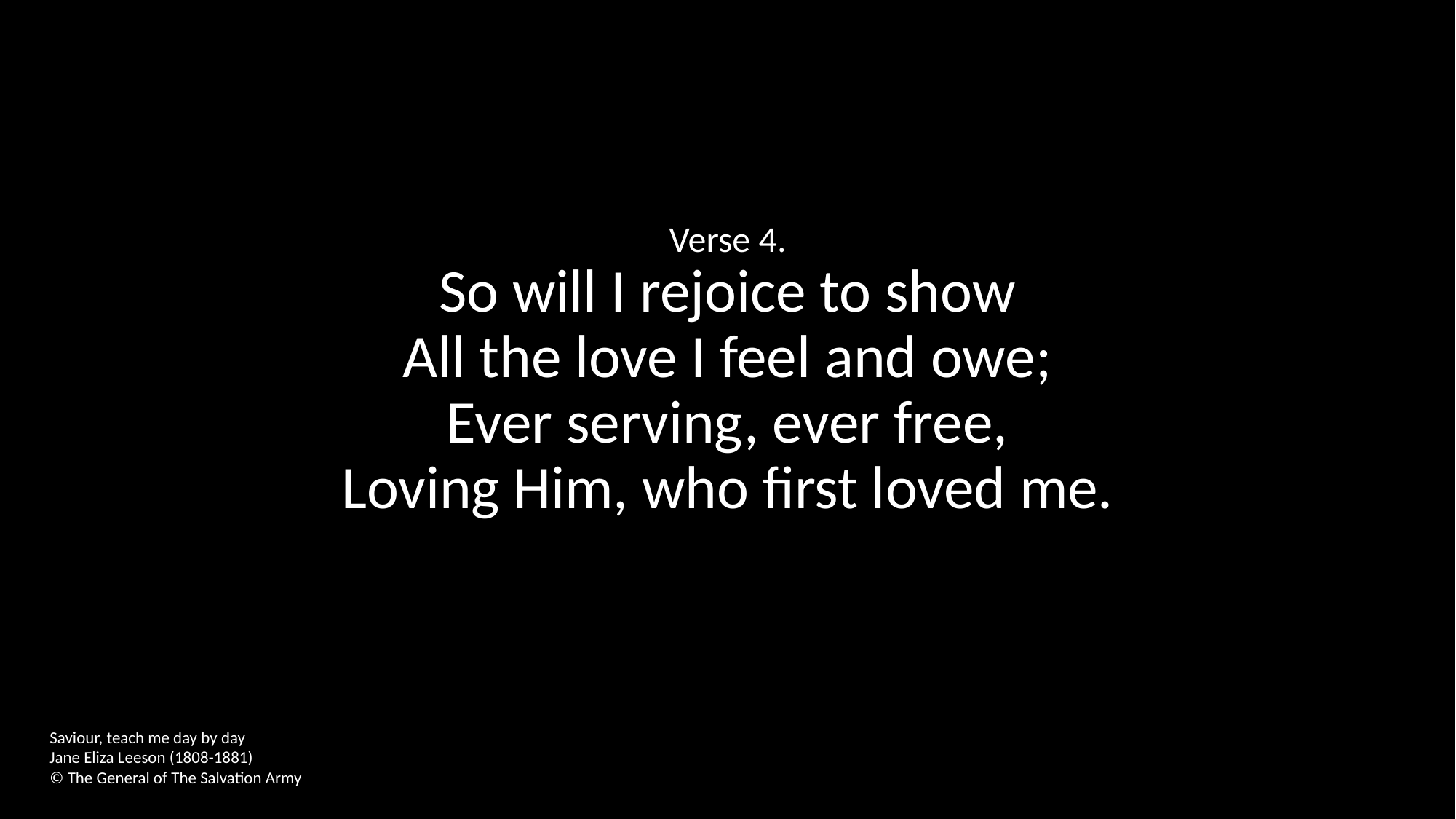

Verse 4.
So will I rejoice to show
All the love I feel and owe;
Ever serving, ever free,
Loving Him, who first loved me.
Saviour, teach me day by day
Jane Eliza Leeson (1808-1881)
© The General of The Salvation Army